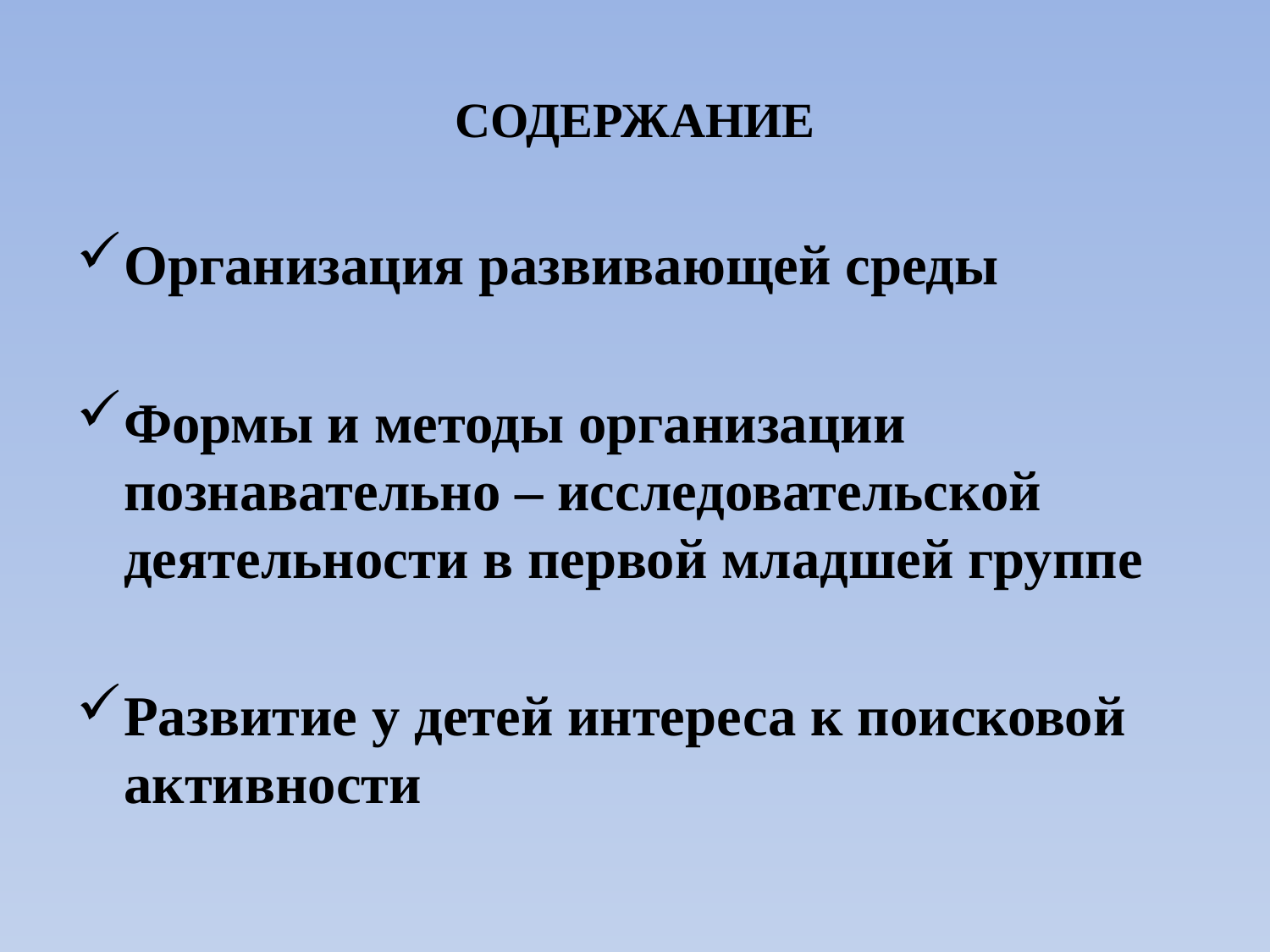

# СОДЕРЖАНИЕ
Организация развивающей среды

Формы и методы организации познавательно – исследовательской деятельности в первой младшей группе

Развитие у детей интереса к поисковой активности